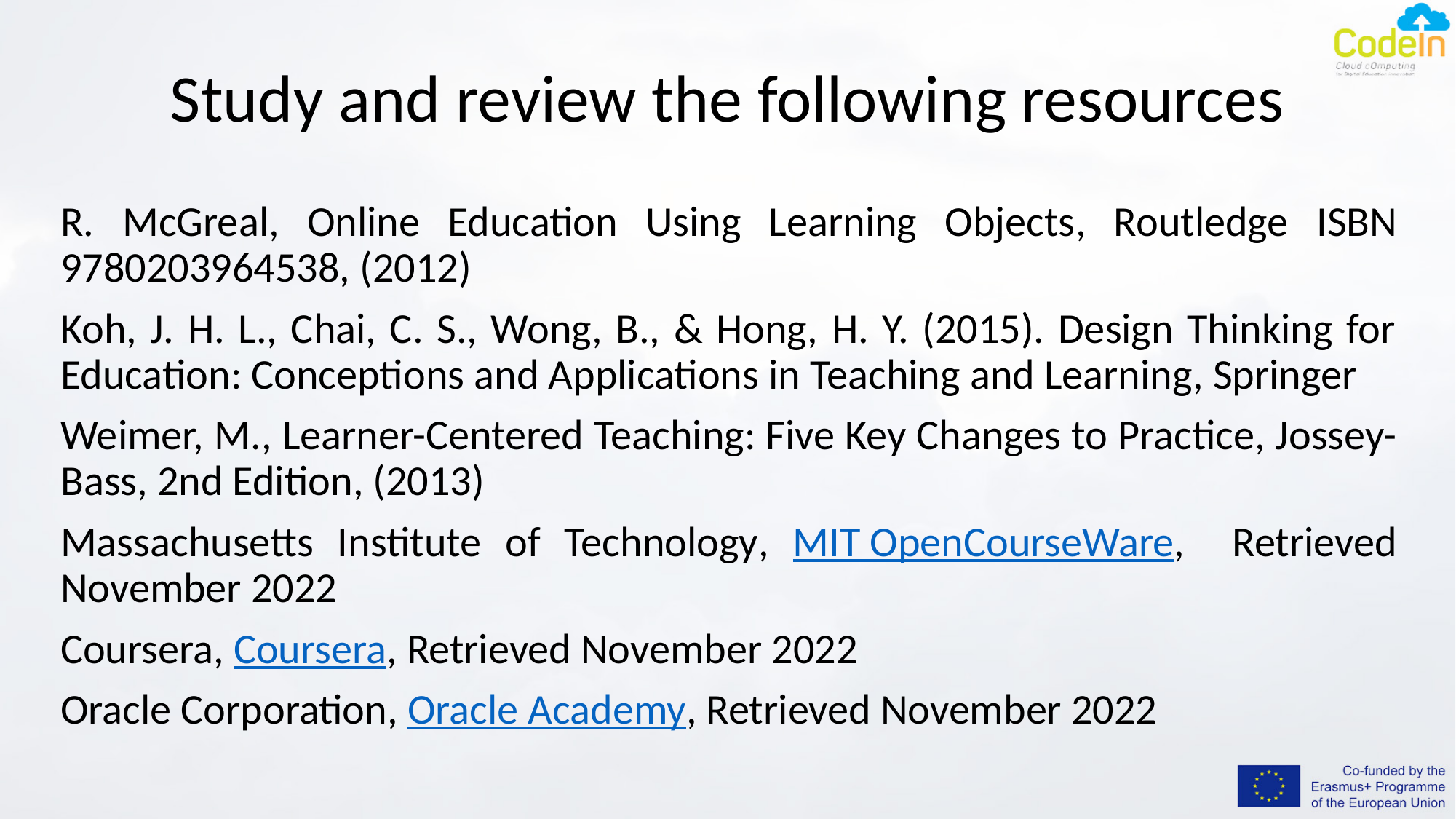

# Study and review the following resources
R. McGreal, Online Education Using Learning Objects, Routledge ISBN 9780203964538, (2012)
Koh, J. H. L., Chai, C. S., Wong, B., & Hong, H. Y. (2015). Design Thinking for Education: Conceptions and Applications in Teaching and Learning, Springer
Weimer, M., Learner-Centered Teaching: Five Key Changes to Practice, Jossey-Bass, 2nd Edition, (2013)
Massachusetts Institute of Technology, MIT OpenCourseWare,  Retrieved November 2022
Coursera, Coursera, Retrieved November 2022
Oracle Corporation, Oracle Academy, Retrieved November 2022